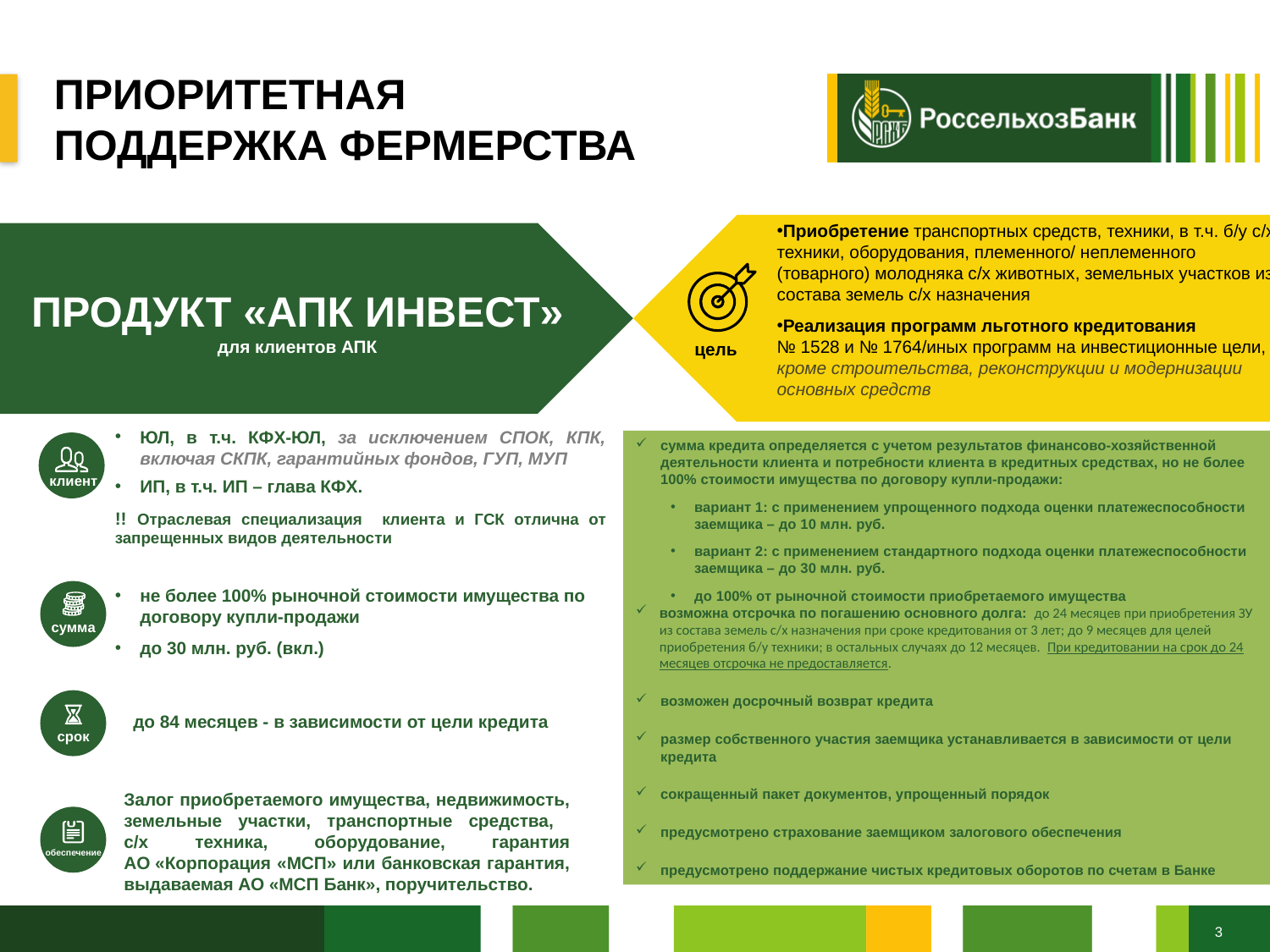

# ПРИОРИТЕТНАЯ ПОДДЕРЖКА ФЕРМЕРСТВА
Приобретение транспортных средств, техники, в т.ч. б/у с/х техники, оборудования, племенного/ неплеменного (товарного) молодняка с/х животных, земельных участков из состава земель с/х назначения
Реализация программ льготного кредитования
№ 1528 и № 1764/иных программ на инвестиционные цели, кроме строительства, реконструкции и модернизации основных средств

ПРОДУКТ «АПК ИНВЕСТ»
для клиентов АПК

цель
ЮЛ, в т.ч. КФХ-ЮЛ, за исключением СПОК, КПК, включая СКПК,­ гарантийных фондов, ГУП, МУП
ИП, в т.ч. ИП – глава КФХ.
!! Отраслевая специализация  клиента и ГСК отлична от запрещенных видов деятельности
сумма кредита определяется с учетом результатов финансово-хозяйственной деятельности клиента и потребности клиента в кредитных средствах, но не более 100% стоимости имущества по договору купли-продажи:
вариант 1: с применением упрощенного подхода оценки платежеспособности заемщика – до 10 млн. руб.
вариант 2: с применением стандартного подхода оценки платежеспособности заемщика – до 30 млн. руб.
до 100% от рыночной стоимости приобретаемого имущества
возможна отсрочка по погашению основного долга:  до 24 месяцев при приобретения ЗУ из состава земель с/х назначения при сроке кредитования от 3 лет; до 9 месяцев для целей приобретения б/у техники; в остальных случаях до 12 месяцев.  При кредитовании на срок до 24 месяцев отсрочка не предоставляется.
возможен досрочный возврат кредита
размер собственного участия заемщика устанавливается в зависимости от цели кредита
сокращенный пакет документов, упрощенный порядок
предусмотрено страхование заемщиком залогового обеспечения
предусмотрено поддержание чистых кредитовых оборотов по счетам в Банке

клиент

не более 100% рыночной стоимости имущества по договору купли-продажи
до 30 млн. руб. (вкл.)

сумма

срок

до 84 месяцев - в зависимости от цели кредита
Залог приобретаемого имущества, недвижимость, земельные участки, транспортные средства,
с/х техника, оборудование, гарантия АО «Корпорация «МСП» или банковская гарантия, выдаваемая АО «МСП Банк», поручительство.

обеспечение

3